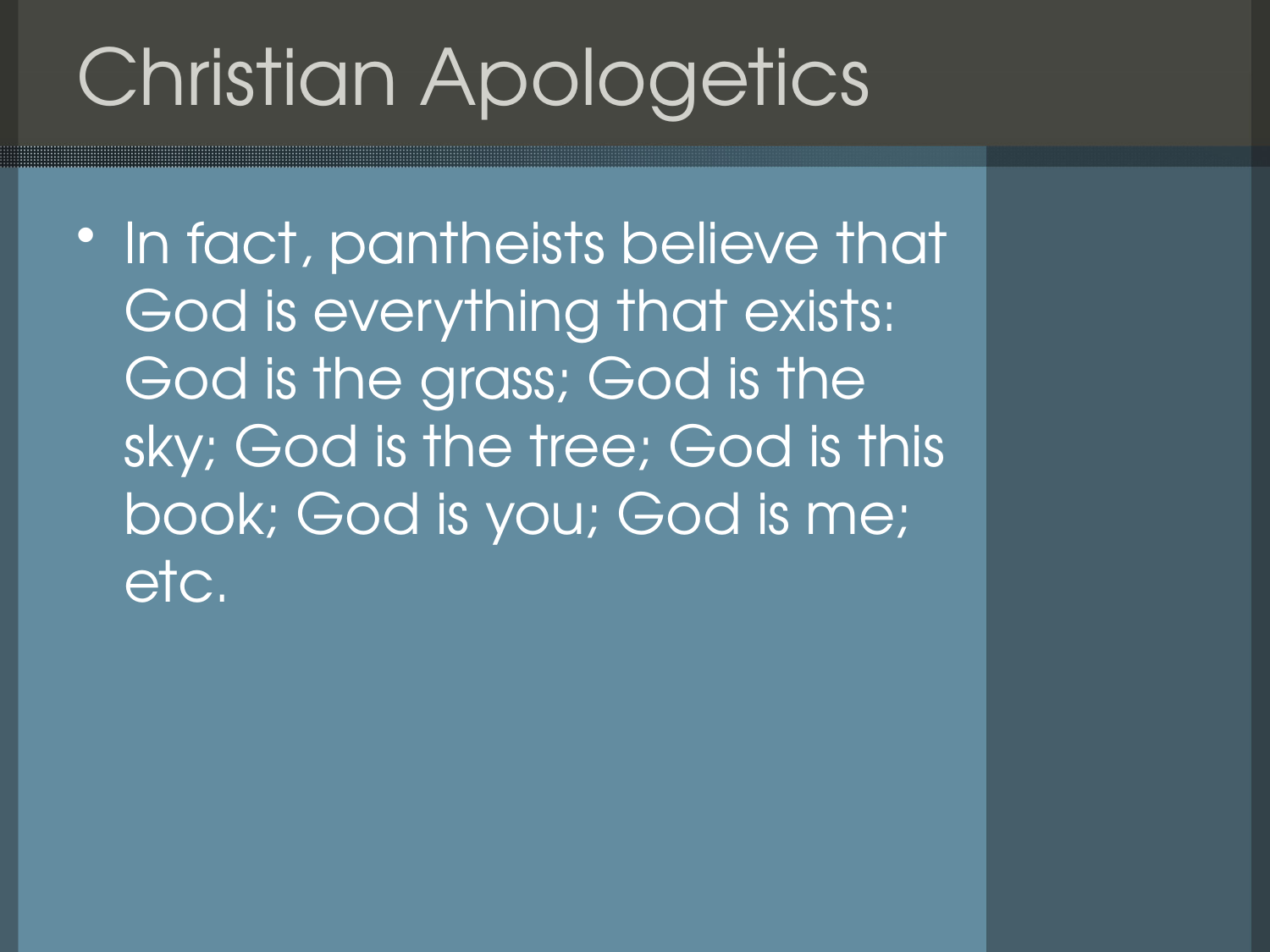

# Christian Apologetics
In fact, pantheists believe that God is everything that exists: God is the grass; God is the sky; God is the tree; God is this book; God is you; God is me; etc.